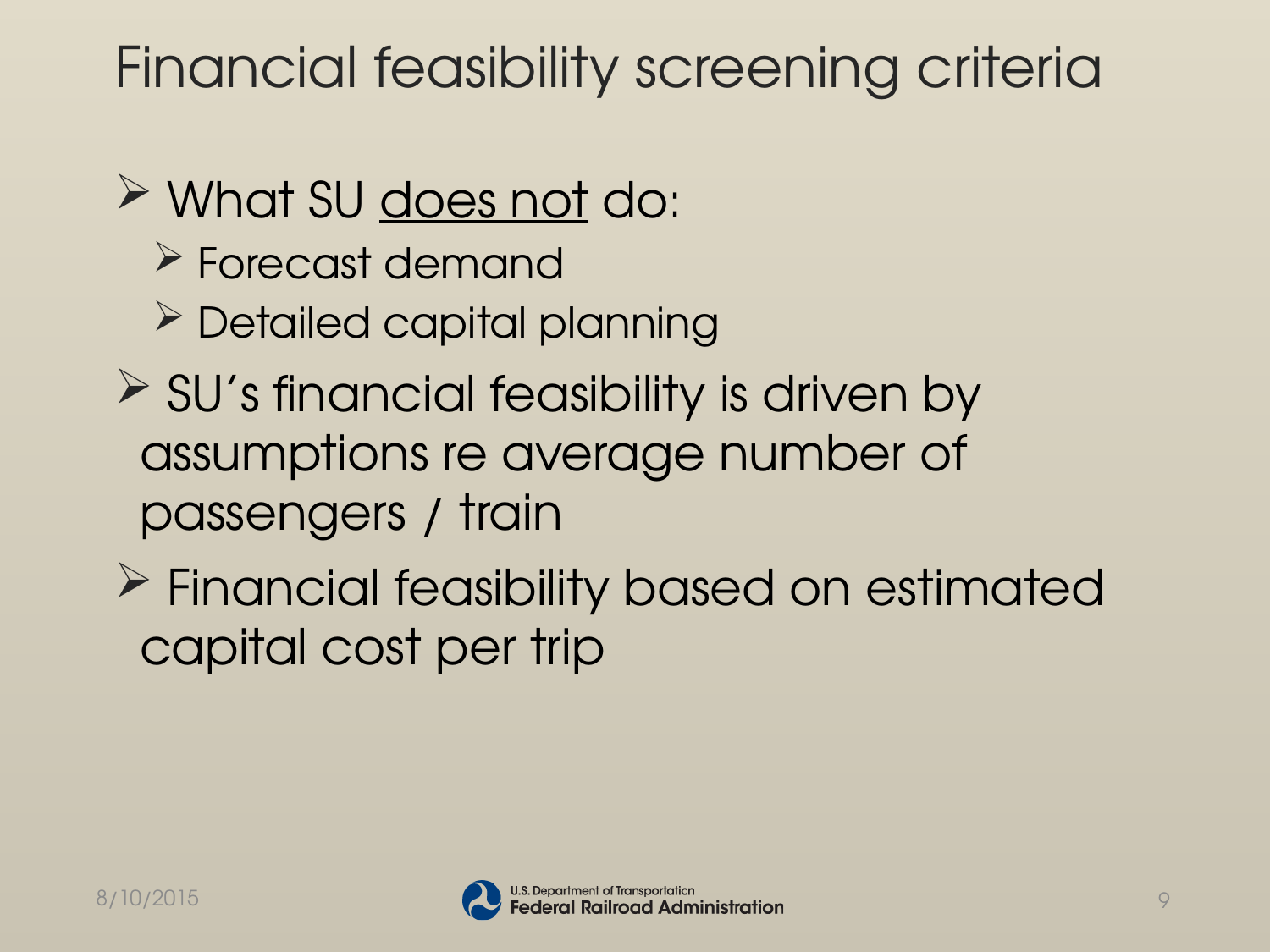

# Financial feasibility screening criteria
 What SU does not do:
 Forecast demand
 Detailed capital planning
 SU’s financial feasibility is driven by assumptions re average number of passengers / train
 Financial feasibility based on estimated capital cost per trip
8/10/2015
9